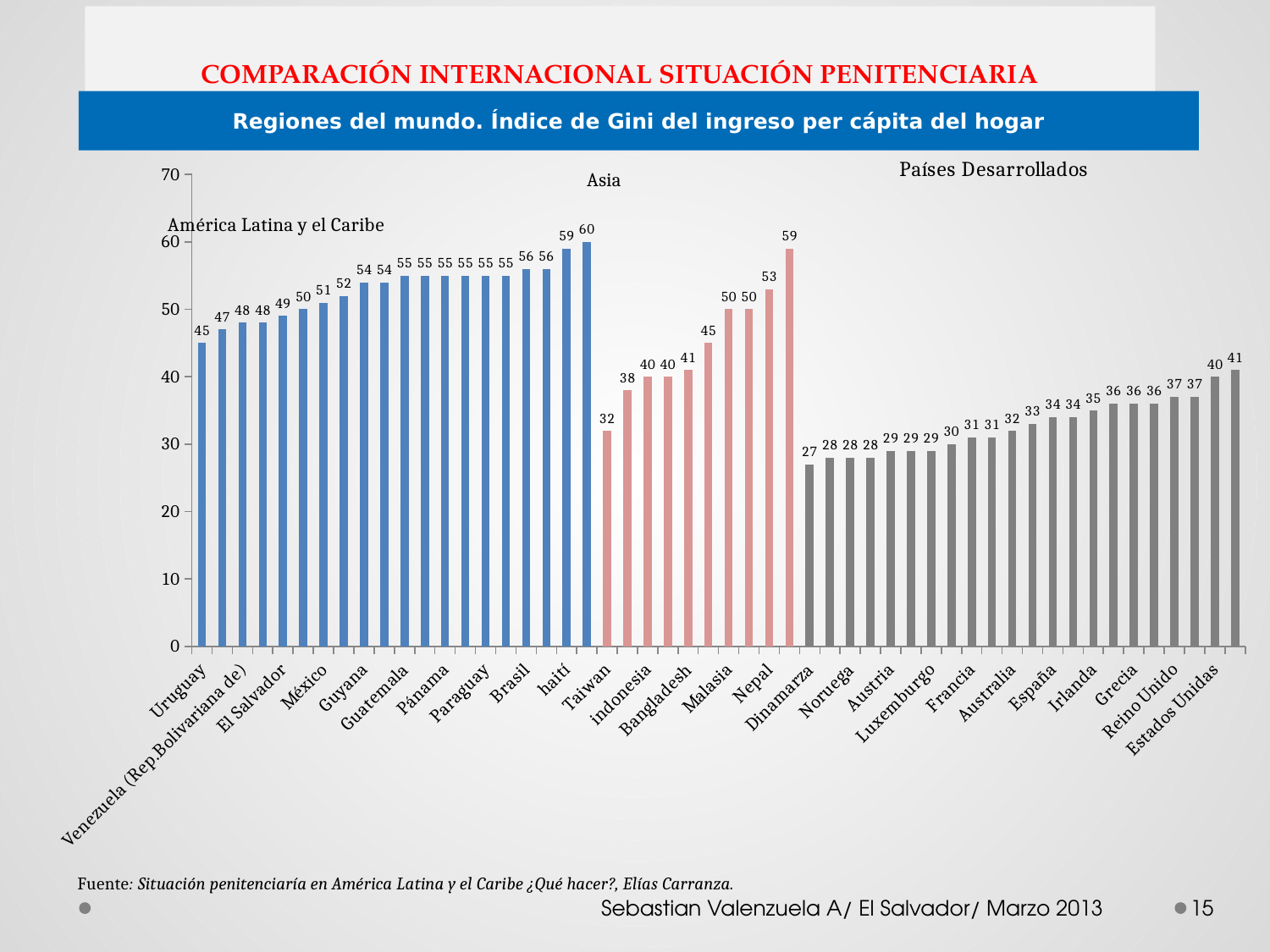

# COMPARACIÓN INTERNACIONAL SITUACIÓN PENITENCIARIA
Regiones del mundo. Índice de Gini del ingreso per cápita del hogar

### Chart

| Category | Índice de Gini |
|---|---|
| Uruguay | 45.0 |
| Costa Rica | 47.0 |
| Venezuela (Rep.Bolivariana de) | 48.0 |
| Argentina | 48.0 |
| El Salvador | 49.0 |
| Perú | 50.0 |
| México | 51.0 |
| Rep. Dominicana | 52.0 |
| Guyana | 54.0 |
| Nicaragua | 54.0 |
| Guatemala | 55.0 |
| Chile | 55.0 |
| Pánama | 55.0 |
| Honduras | 55.0 |
| Paraguay | 55.0 |
| Colombia | 55.0 |
| Brasil | 56.0 |
| Ecuador | 56.0 |
| haití | 59.0 |
| Bolivia | 60.0 |
| Taiwan | 32.0 |
| Jordania | 38.0 |
| indonesia | 40.0 |
| Corea | 40.0 |
| Bangladesh | 41.0 |
| China | 45.0 |
| Malasia | 50.0 |
| Filipinas | 50.0 |
| Nepal | 53.0 |
| Tailandia | 59.0 |
| Dinamarza | 27.0 |
| Finlandia | 28.0 |
| Noruega | 28.0 |
| Suecia | 28.0 |
| Austria | 29.0 |
| Bélgica | 29.0 |
| Luxemburgo | 29.0 |
| Holanda | 30.0 |
| Francia | 31.0 |
| Alemania | 31.0 |
| Australia | 32.0 |
| Canadá | 33.0 |
| España | 34.0 |
| Nueva Zelanda | 34.0 |
| Irlanda | 35.0 |
| Suiza | 36.0 |
| Grecia | 36.0 |
| Italia | 36.0 |
| Reino Unido | 37.0 |
| Israel | 37.0 |
| Estados Unidas | 40.0 |
| Portugal | 41.0 |
América Latina y el Caribe
Fuente: Situación penitenciaría en América Latina y el Caribe ¿Qué hacer?, Elías Carranza.
15
Sebastian Valenzuela A/ El Salvador/ Marzo 2013